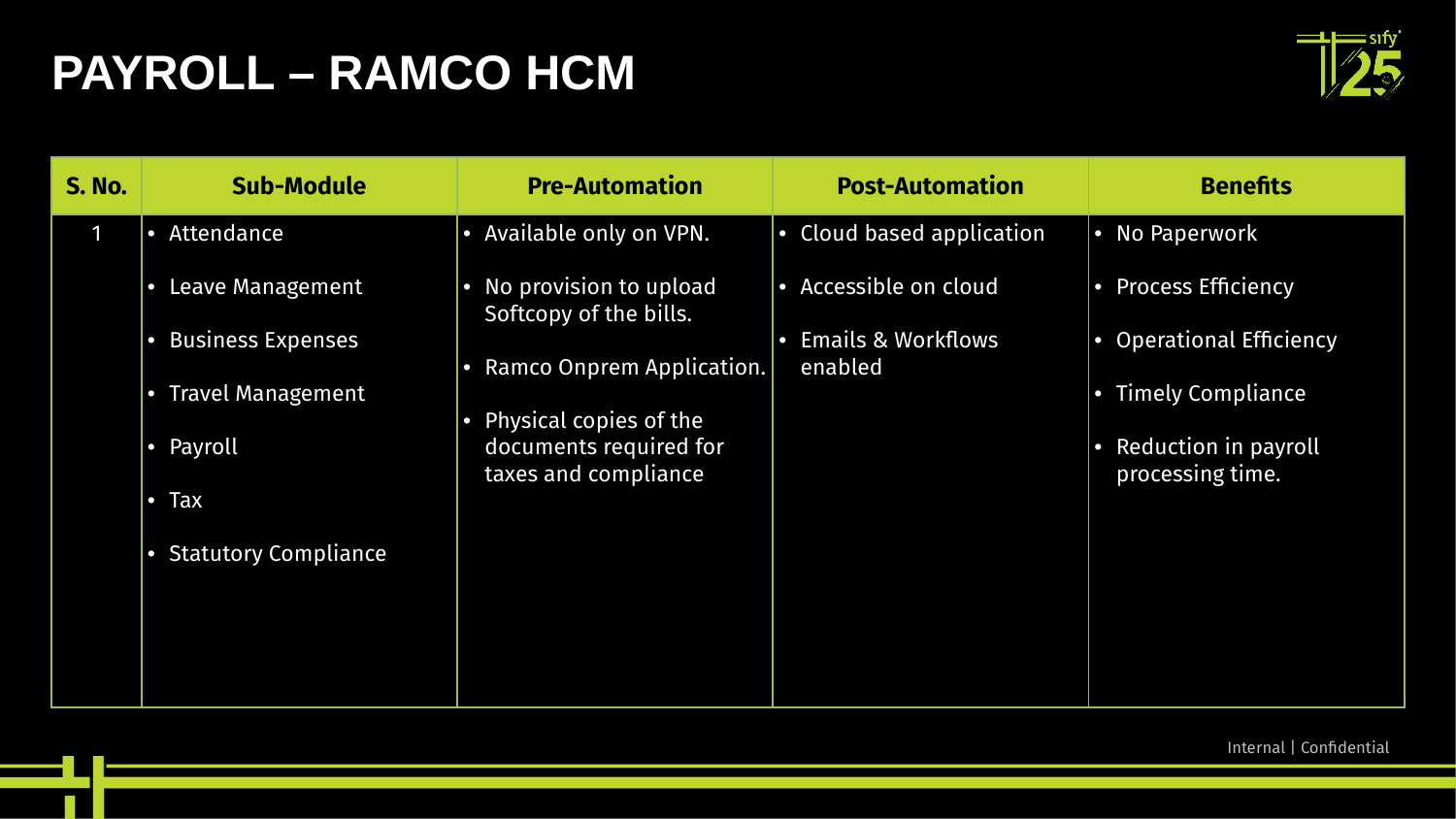

# PAYROLL – RAMCO HCM
| S. No. | Sub-Module | Pre-Automation | Post-Automation | Benefits |
| --- | --- | --- | --- | --- |
| 1 | Attendance Leave Management Business Expenses Travel Management Payroll Tax Statutory Compliance | Available only on VPN. No provision to upload Softcopy of the bills. Ramco Onprem Application. Physical copies of the documents required for taxes and compliance | Cloud based application Accessible on cloud Emails & Workflows enabled | No Paperwork Process Efficiency Operational Efficiency Timely Compliance Reduction in payroll processing time. |